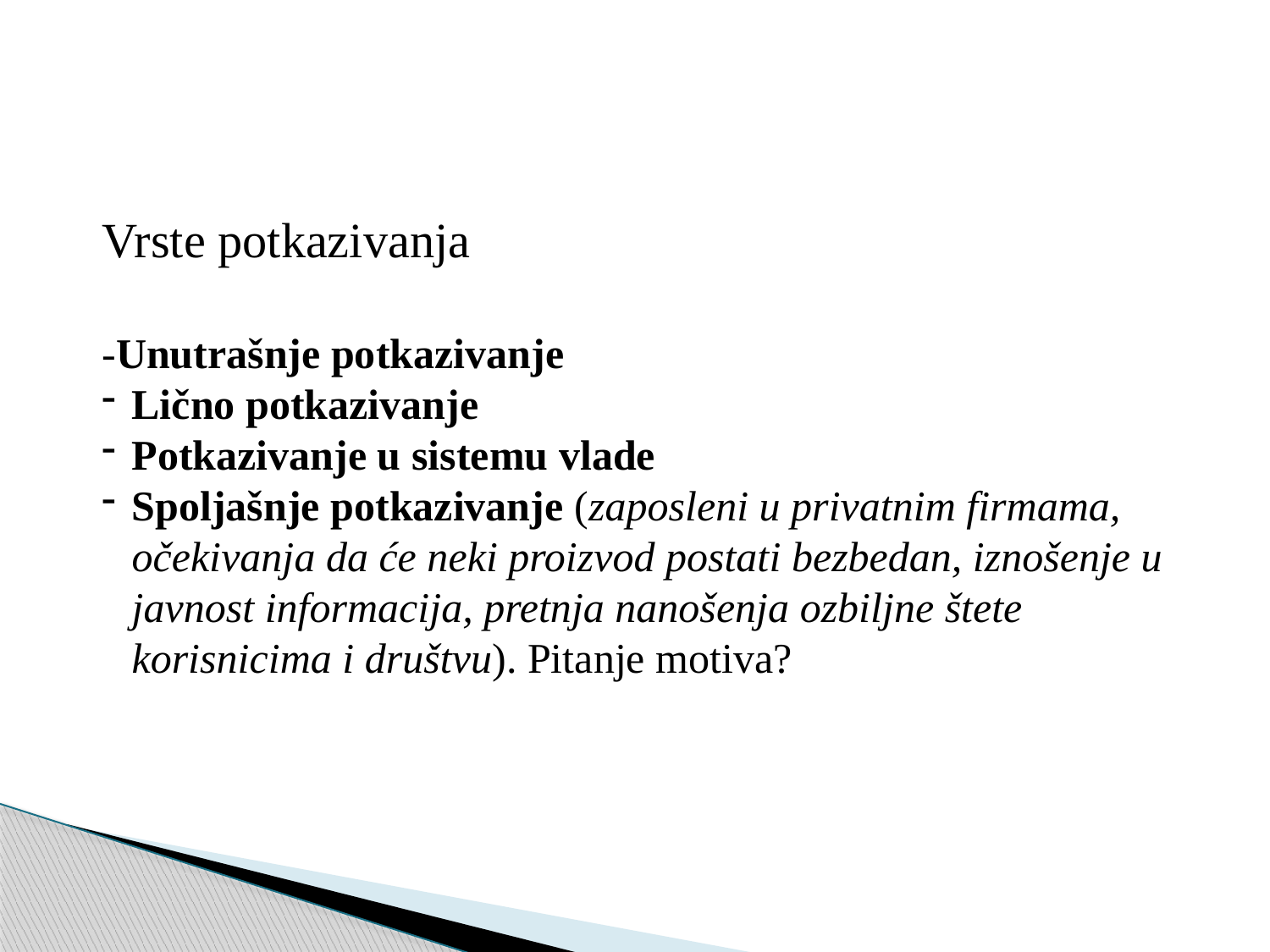

Vrste potkazivanja

-Unutrašnje potkazivanje
Lično potkazivanje
Potkazivanje u sistemu vlade
Spoljašnje potkazivanje (zaposleni u privatnim firmama, očekivanja da će neki proizvod postati bezbedan, iznošenje u javnost informacija, pretnja nanošenja ozbiljne štete korisnicima i društvu). Pitanje motiva?